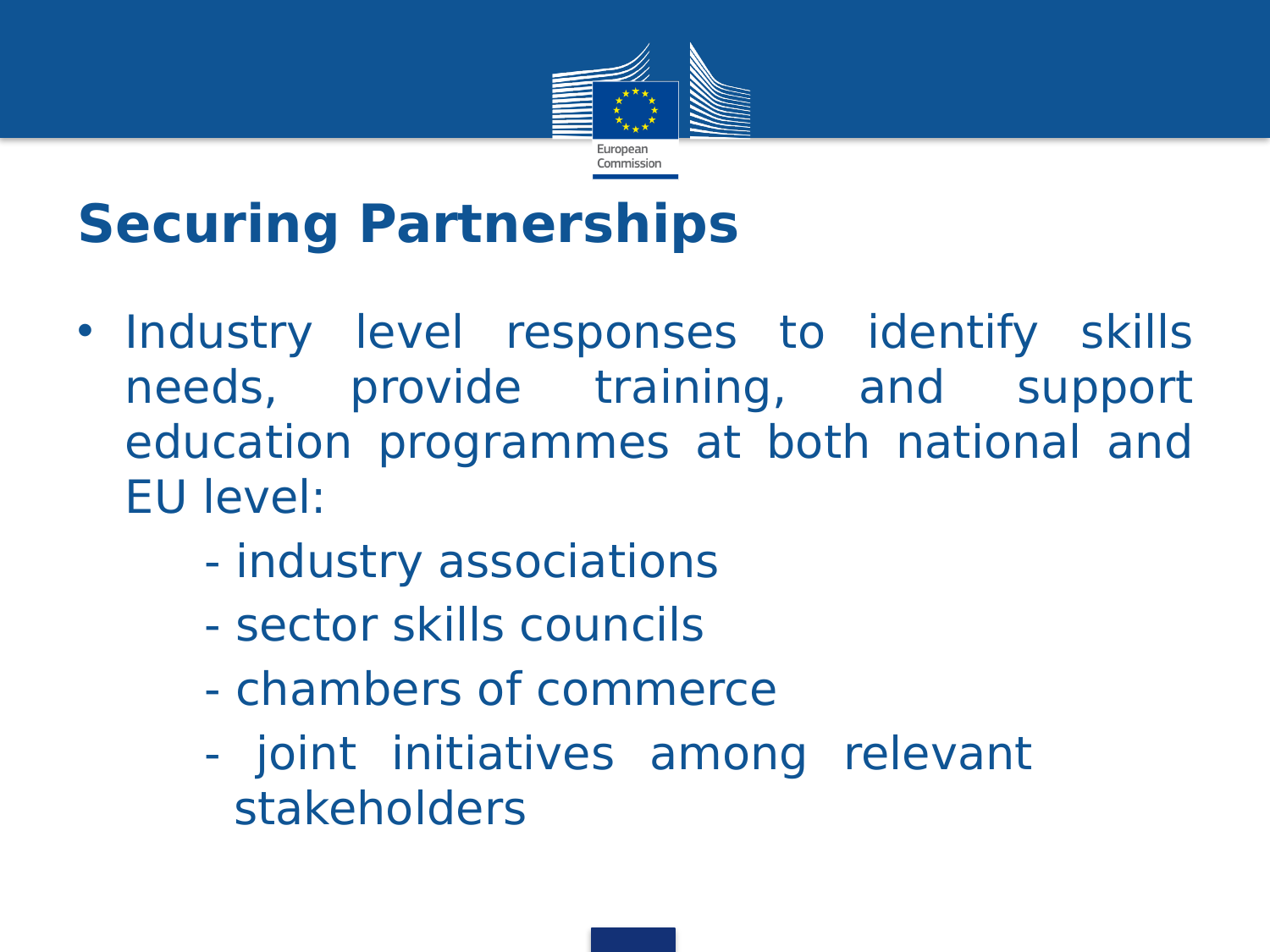

# Securing Partnerships
Industry level responses to identify skills needs, provide training, and support education programmes at both national and EU level:
	- industry associations
	- sector skills councils
	- chambers of commerce
	- joint initiatives among relevant 	 	  stakeholders